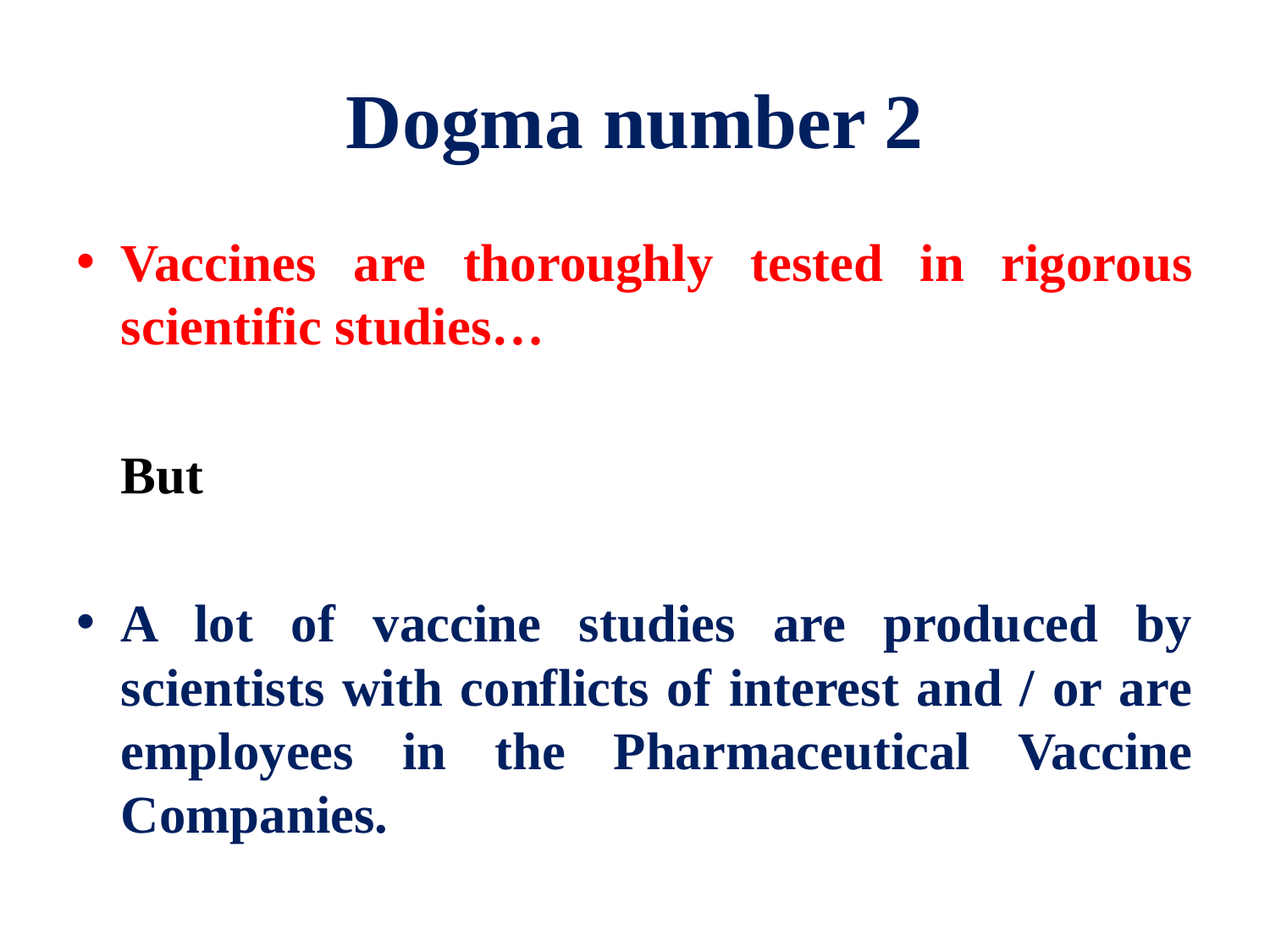

# Dogma number 2
Vaccines are thoroughly tested in rigorous scientific studies…

	But

A lot of vaccine studies are produced by scientists with conflicts of interest and / or are employees in the Pharmaceutical Vaccine Companies.